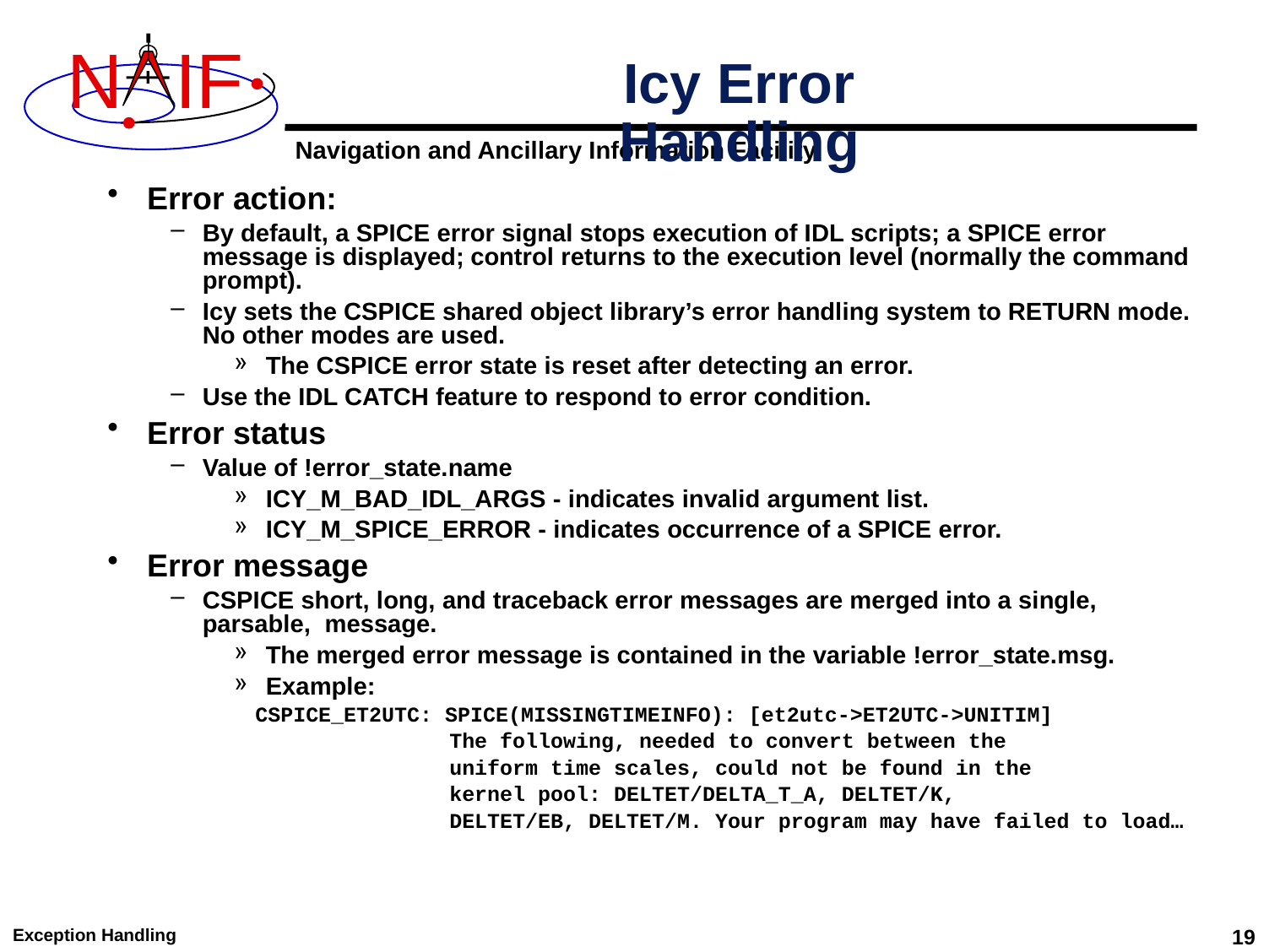

# Icy Error Handling
Error action:
By default, a SPICE error signal stops execution of IDL scripts; a SPICE error message is displayed; control returns to the execution level (normally the command prompt).
Icy sets the CSPICE shared object library’s error handling system to RETURN mode.  No other modes are used.
The CSPICE error state is reset after detecting an error.
Use the IDL CATCH feature to respond to error condition.
Error status
Value of !error_state.name
ICY_M_BAD_IDL_ARGS - indicates invalid argument list.
ICY_M_SPICE_ERROR - indicates occurrence of a SPICE error.
Error message
CSPICE short, long, and traceback error messages are merged into a single, parsable,  message.
The merged error message is contained in the variable !error_state.msg.
Example:
  CSPICE_ET2UTC: SPICE(MISSINGTIMEINFO): [et2utc->ET2UTC->UNITIM]
                 The following, needed to convert between the
                 uniform time scales, could not be found in the
                 kernel pool: DELTET/DELTA_T_A, DELTET/K,
                 DELTET/EB, DELTET/M. Your program may have failed to load…

Exception Handling
19